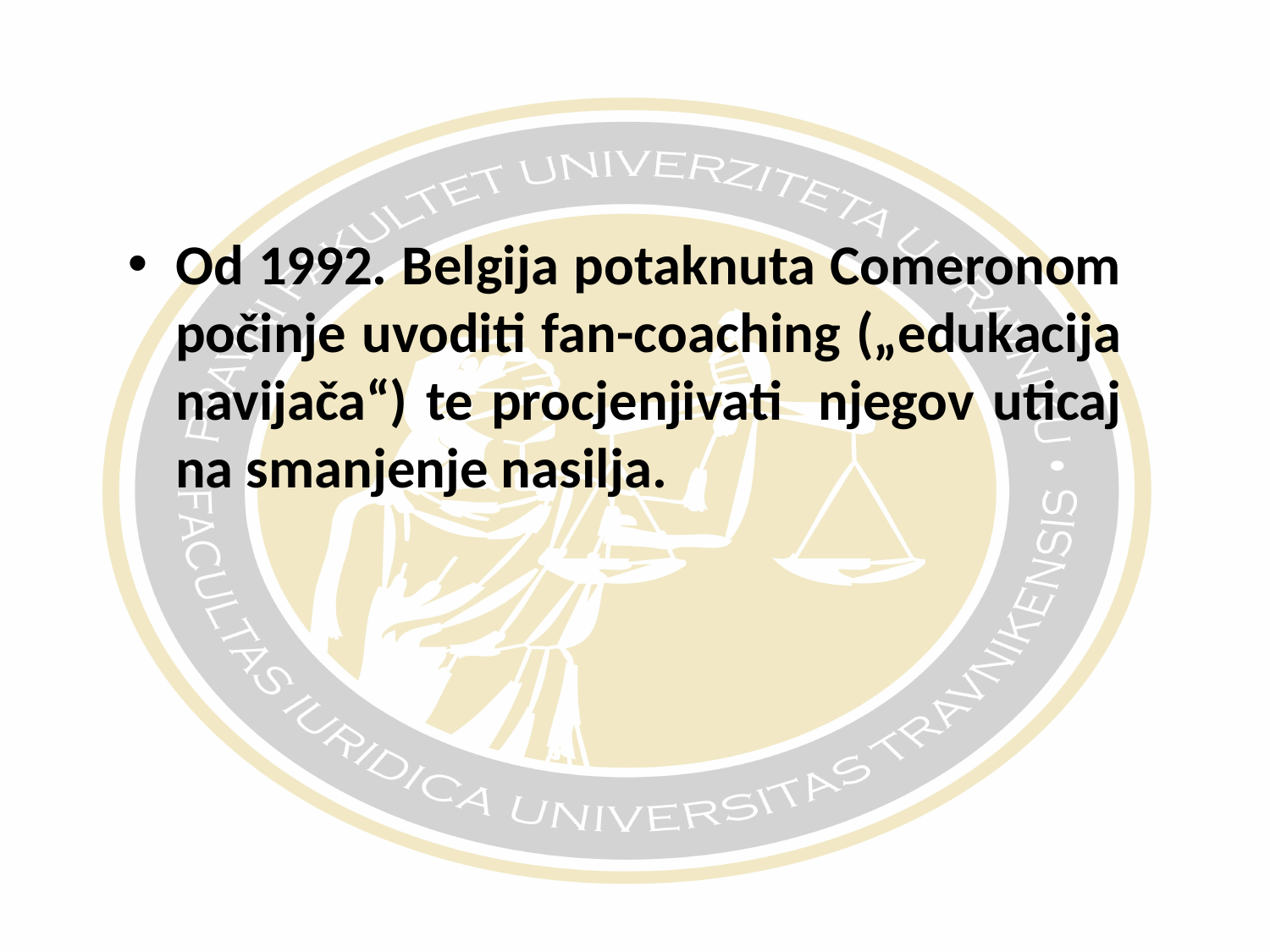

#
Od 1992. Belgija potaknuta Comeronom počinje uvoditi fan-coaching („edukacija navijača“) te procjenjivati  njegov uticaj na smanjenje nasilja.